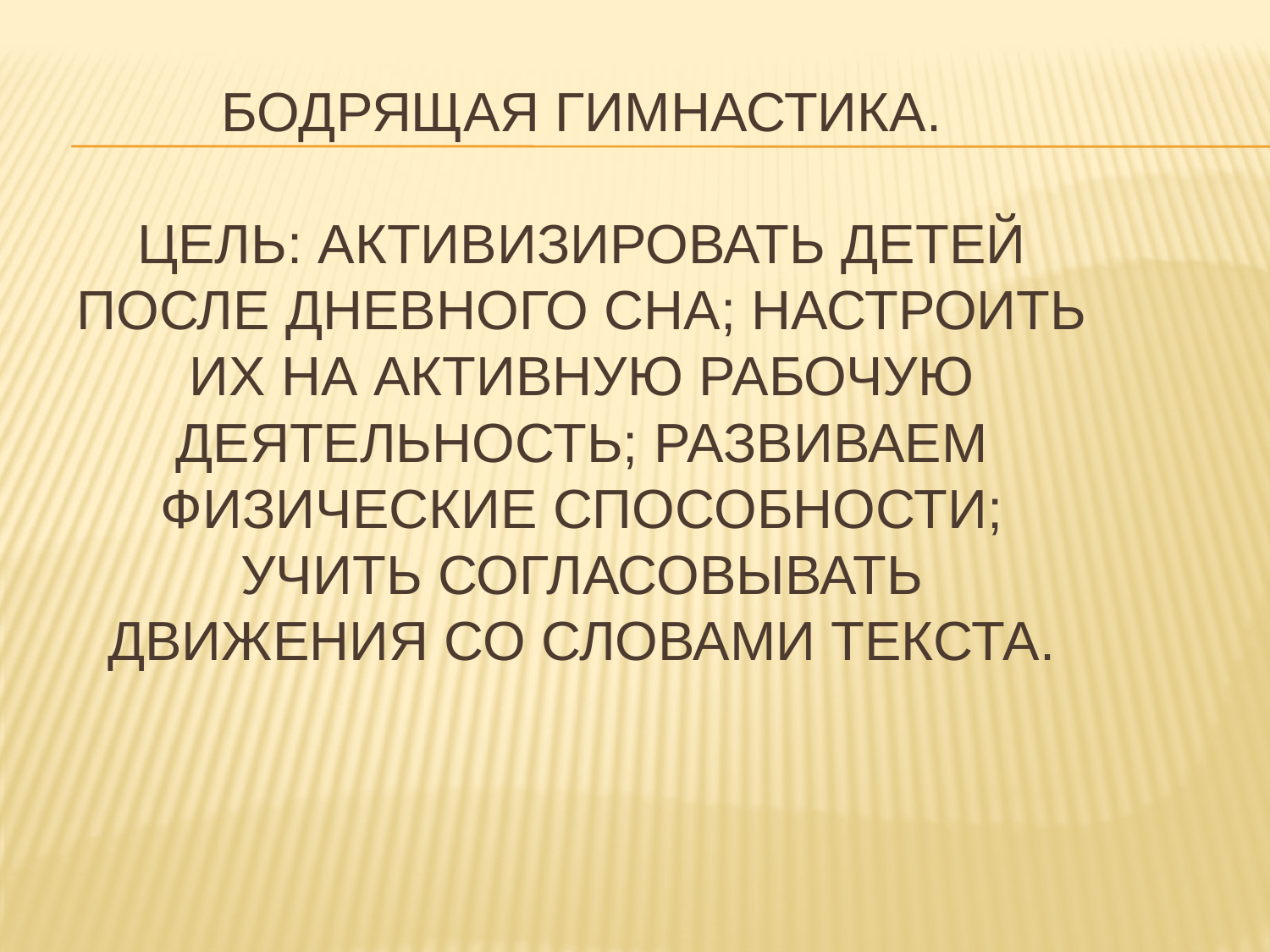

# Бодрящая гимнастика. Цель: активизировать детей после дневного сна; настроить их на активную рабочую деятельность; развиваем физические способности; учить согласовывать движения со словами текста.